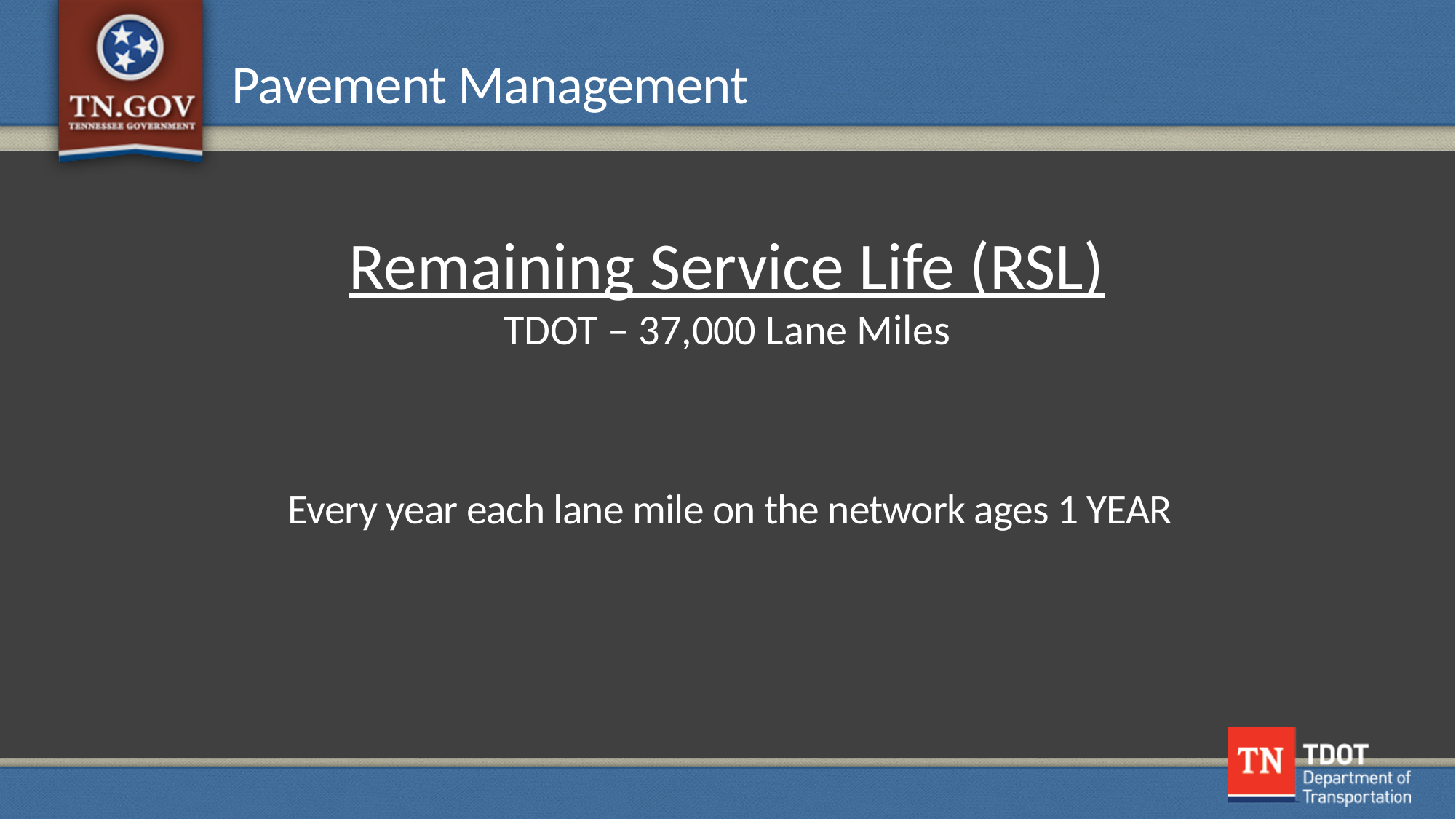

Pavement Management
Remaining Service Life (RSL)
TDOT – 37,000 Lane Miles
# Every year each lane mile on the network ages 1 YEAR